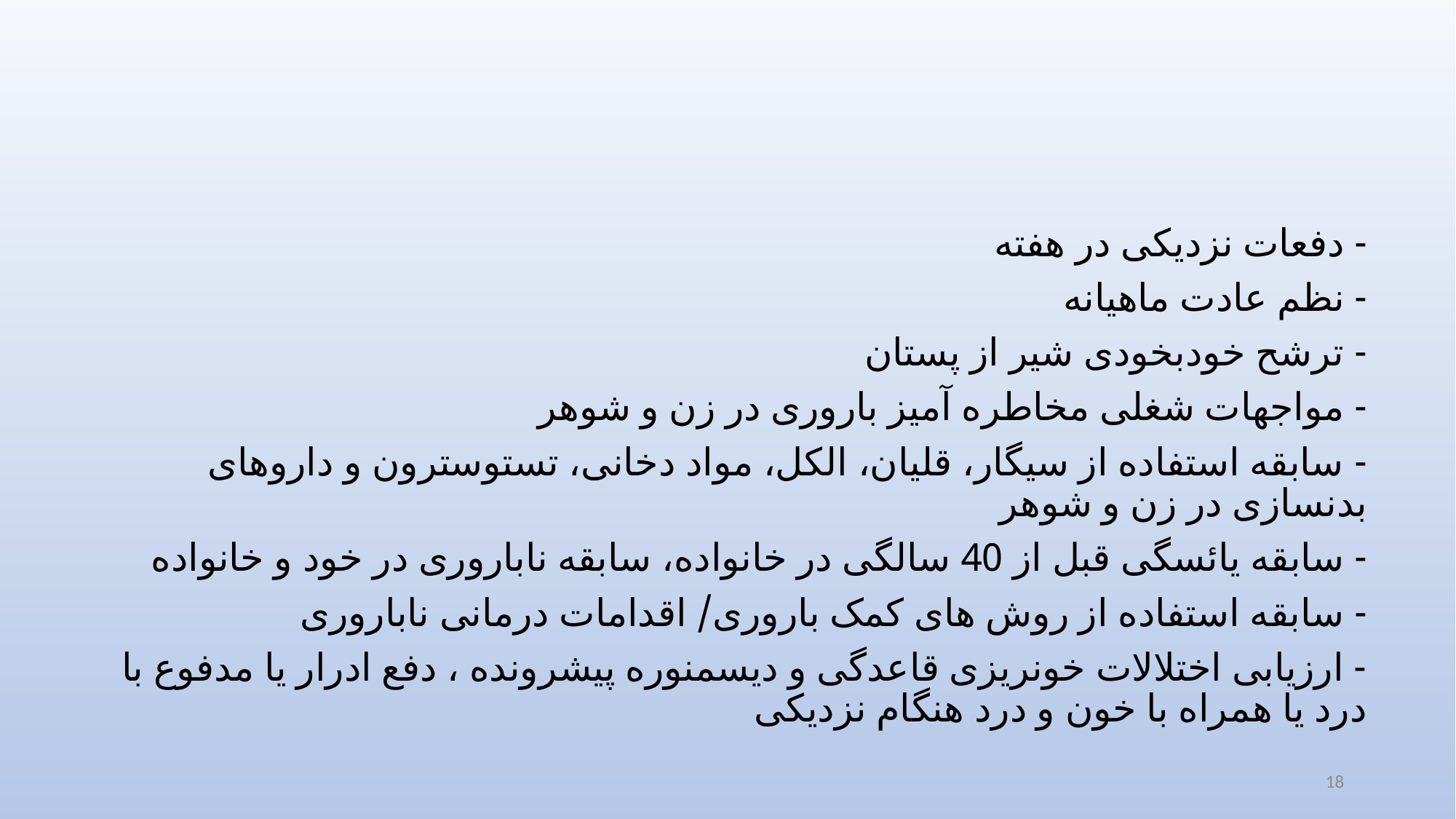

#
- دفعات نزدیکی در هفته
- نظم عادت ماهیانه
- ترشح خودبخودی شیر از پستان
- مواجهات شغلی مخاطره آمیز باروری در زن و شوهر
- سابقه استفاده از سیگار، قلیان، الکل، مواد دخانی، تستوسترون و داروهای بدنسازی در زن و شوهر
- سابقه یائسگی قبل از 40 سالگی در خانواده، سابقه ناباروری در خود و خانواده
- سابقه استفاده از روش های کمک باروری/ اقدامات درمانی ناباروری
- ارزیابی اختلالات خونریزی قاعدگی و دیسمنوره پیشرونده ، دفع ادرار یا مدفوع با درد یا همراه با خون و درد هنگام نزدیکی
18